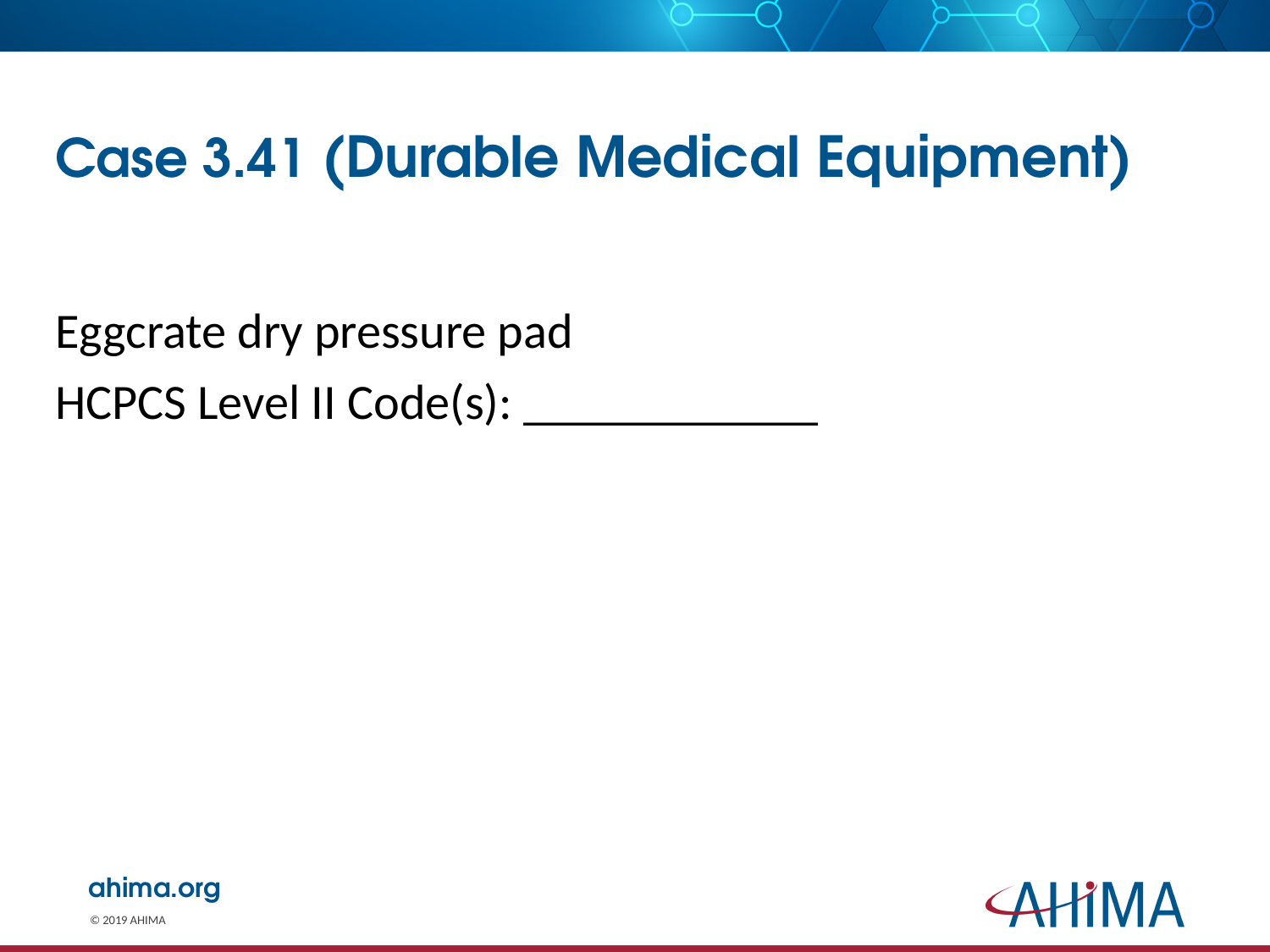

# Case 3.41 (Durable Medical Equipment)

Eggcrate dry pressure pad
HCPCS Level II Code(s): ____________